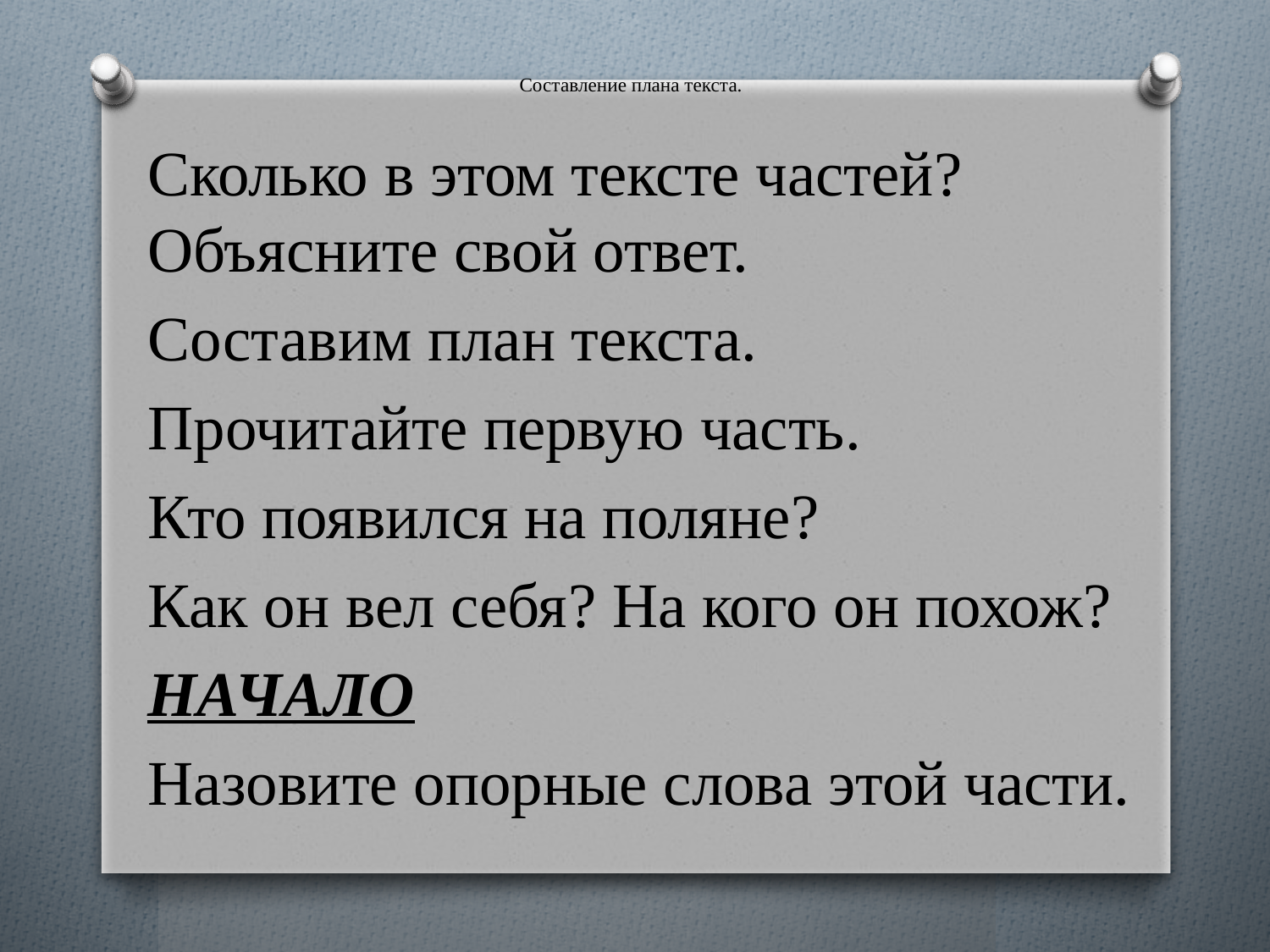

# Составление плана текста.
Сколько в этом тексте частей? Объясните свой ответ.
Составим план текста.
Прочитайте первую часть.
Кто появился на поляне?
Как он вел себя? На кого он похож?
НАЧАЛО
Назовите опорные слова этой части.